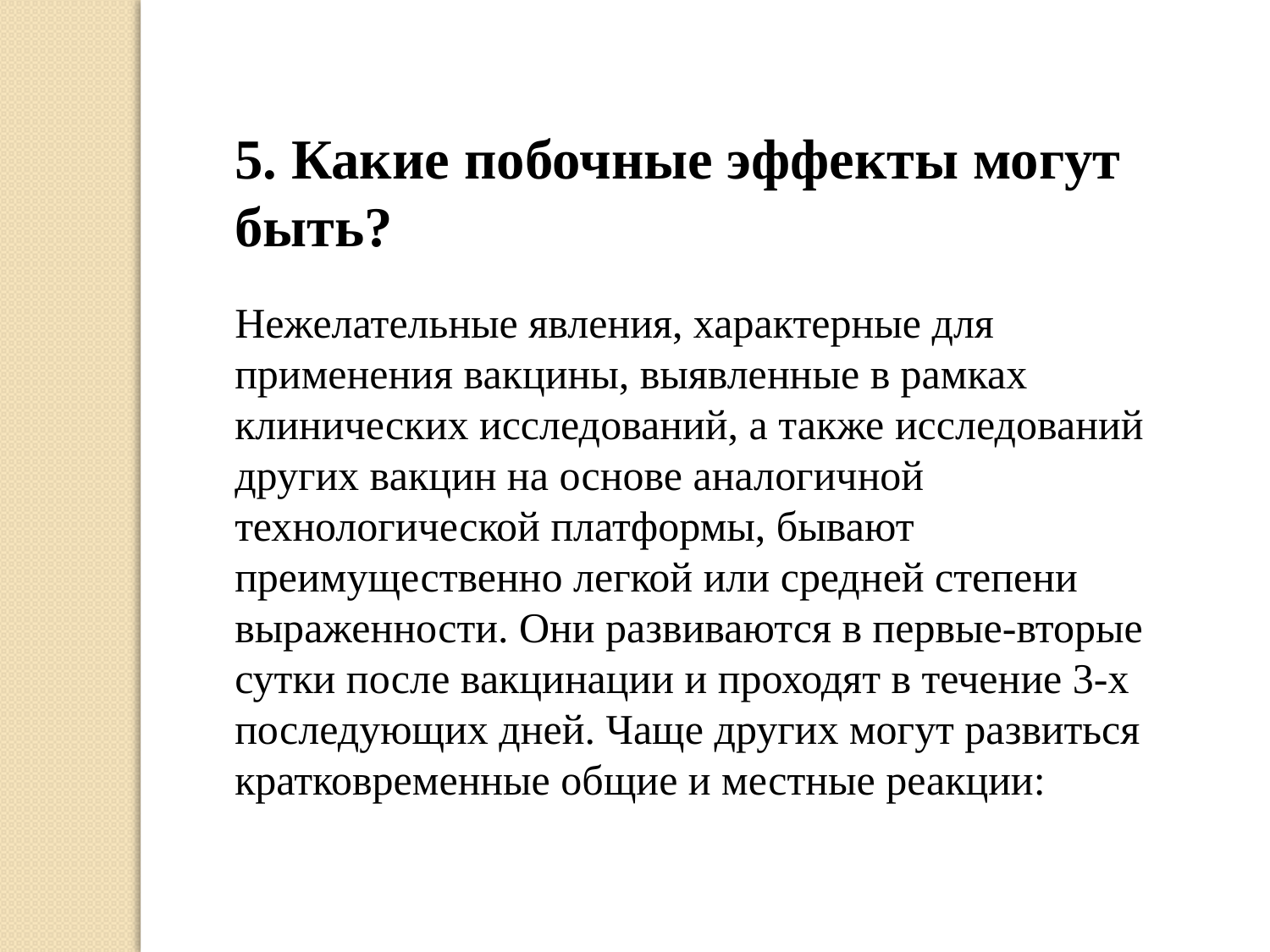

5. Какие побочные эффекты могут быть?

Нежелательные явления, характерные для применения вакцины, выявленные в рамках клинических исследований, а также исследований других вакцин на основе аналогичной технологической платформы, бывают преимущественно легкой или средней степени выраженности. Они развиваются в первые-вторые сутки после вакцинации и проходят в течение 3-х последующих дней. Чаще других могут развиться кратковременные общие и местные реакции: